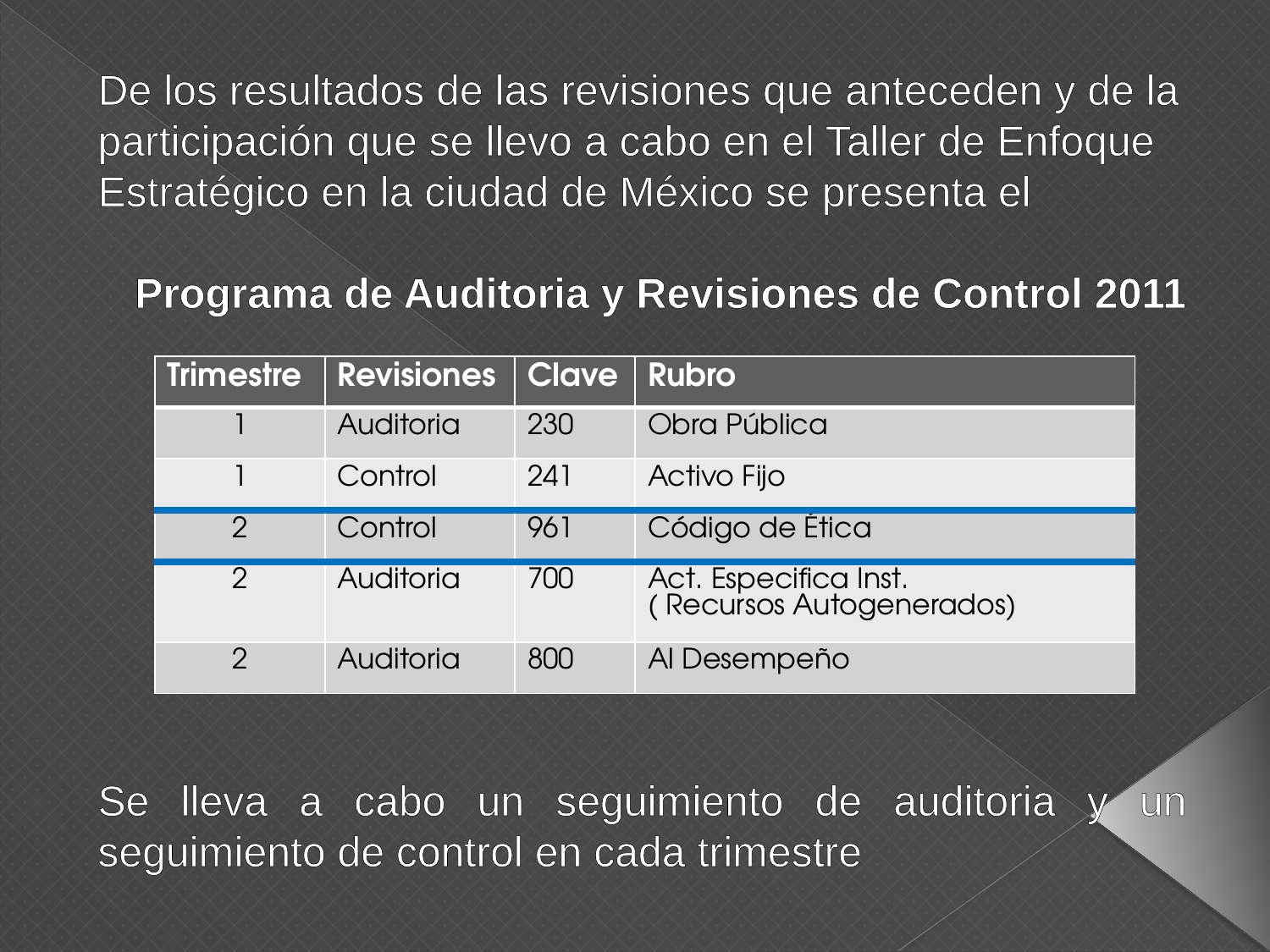

De los resultados de las revisiones que anteceden y de la participación que se llevo a cabo en el Taller de Enfoque Estratégico en la ciudad de México se presenta el

Programa de Auditoria y Revisiones de Control 2011

Se lleva a cabo un seguimiento de auditoria y un seguimiento de control en cada trimestre
| Trimestre | Revisiones | Clave | Rubro |
| --- | --- | --- | --- |
| 1 | Auditoria | 230 | Obra Pública |
| 1 | Control | 241 | Activo Fijo |
| 2 | Control | 961 | Código de Ética |
| 2 | Auditoria | 700 | Act. Especifica Inst. ( Recursos Autogenerados) |
| 2 | Auditoria | 800 | Al Desempeño |